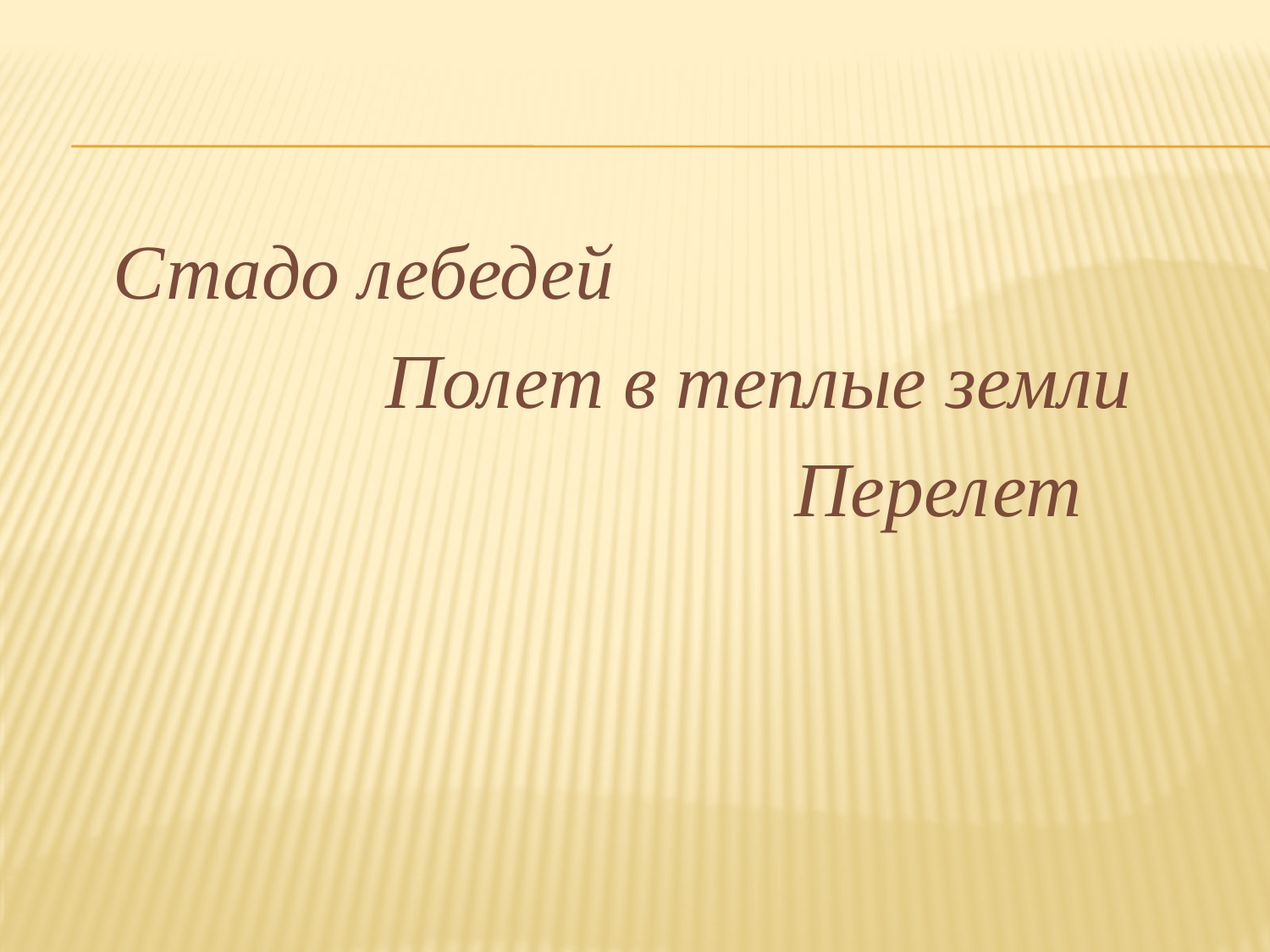

Стадо лебедей
                 Полет в теплые земли
                                      Перелет